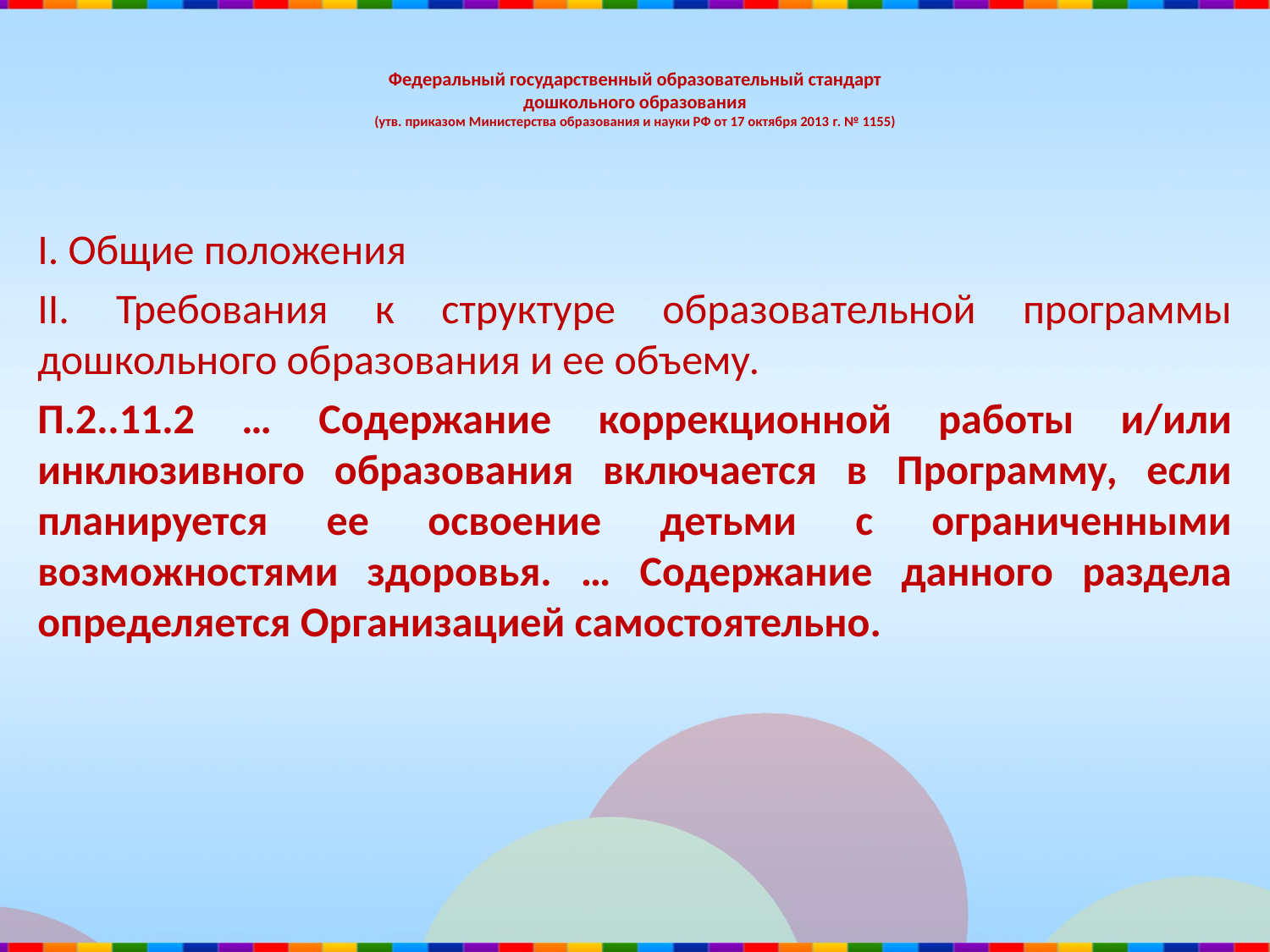

# Федеральный государственный образовательный стандарт дошкольного образования (утв. приказом Министерства образования и науки РФ от 17 октября 2013 г. № 1155)
I. Общие положения
II. Требования к структуре образовательной программы дошкольного образования и ее объему.
П.2..11.2 … Содержание коррекционной работы и/или инклюзивного образования включается в Программу, если планируется ее освоение детьми с ограниченными возможностями здоровья. … Содержание данного раздела определяется Организацией самостоятельно.